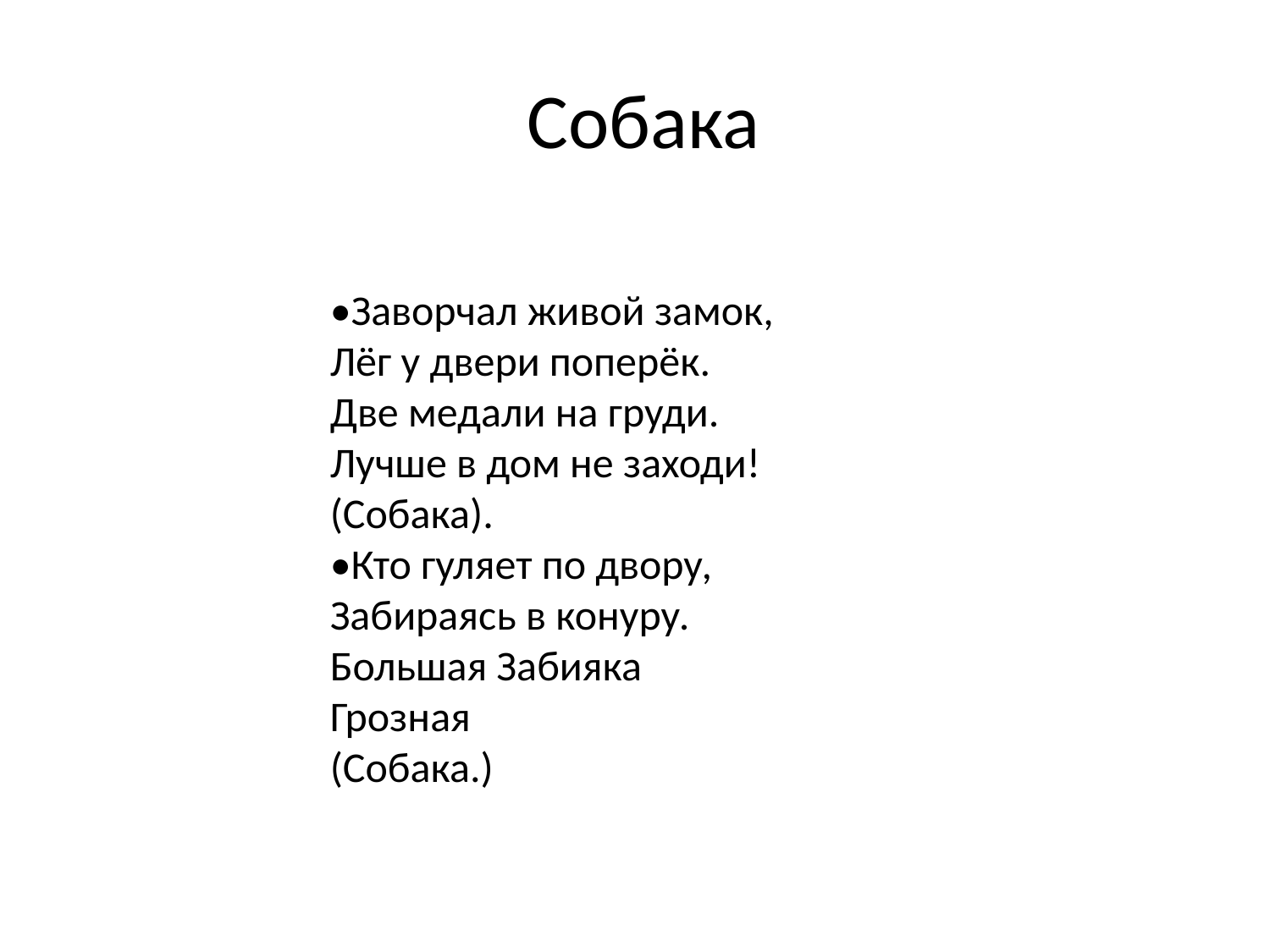

# Собака
•Заворчал живой замок,
Лёг у двери поперёк.
Две медали на груди.
Лучше в дом не заходи!
(Собака).
•Кто гуляет по двору,
Забираясь в конуру.
Большая Забияка
Грозная 
(Собака.)